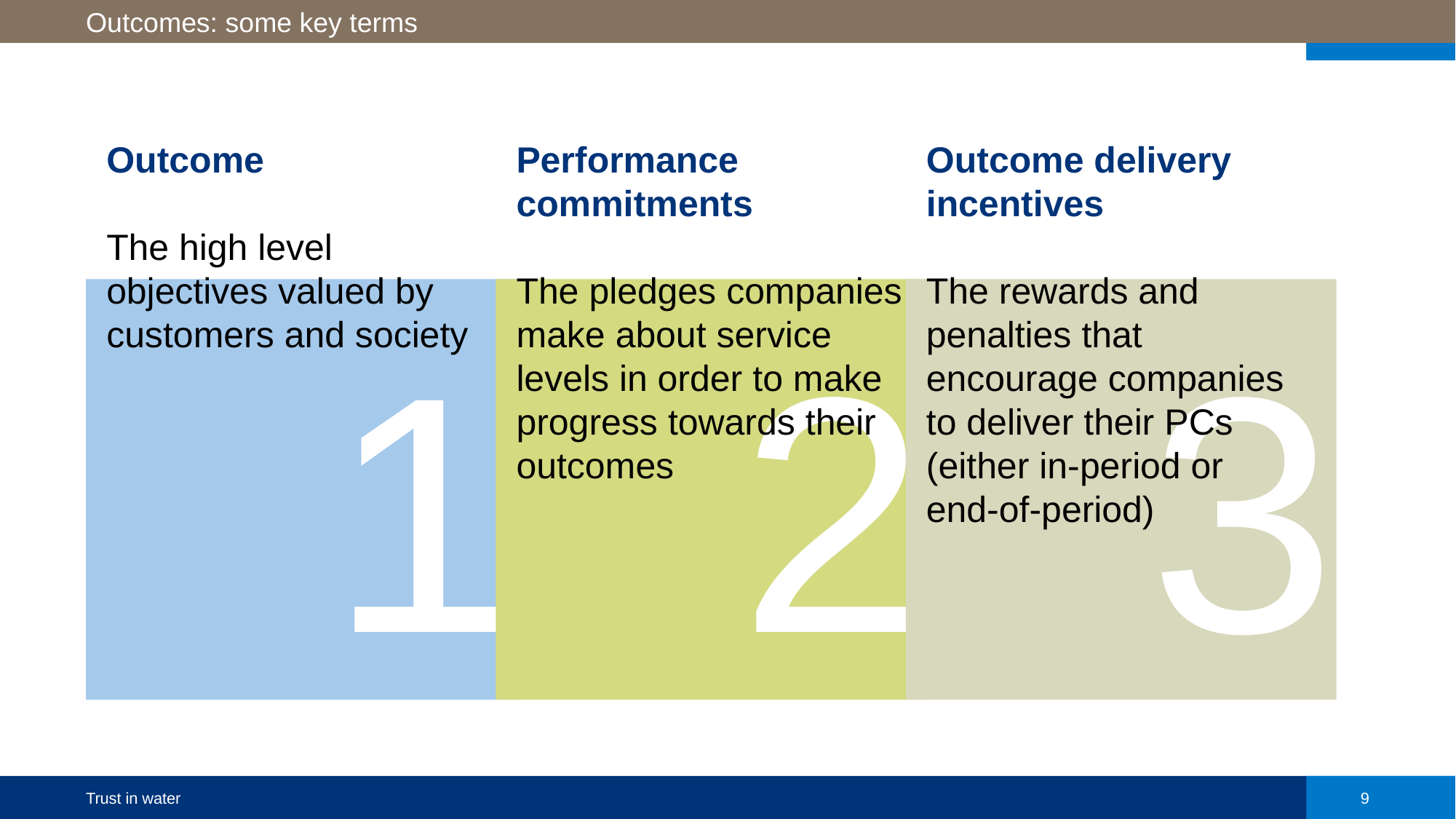

Outcomes: some key terms

1
Outcome

The high level objectives valued by customers and society

2
Performance commitments

The pledges companies make about service levels in order to make progress towards their outcomes

3
Outcome delivery incentives

The rewards and penalties that encourage companies to deliver their PCs (either in-period or
end-of-period)